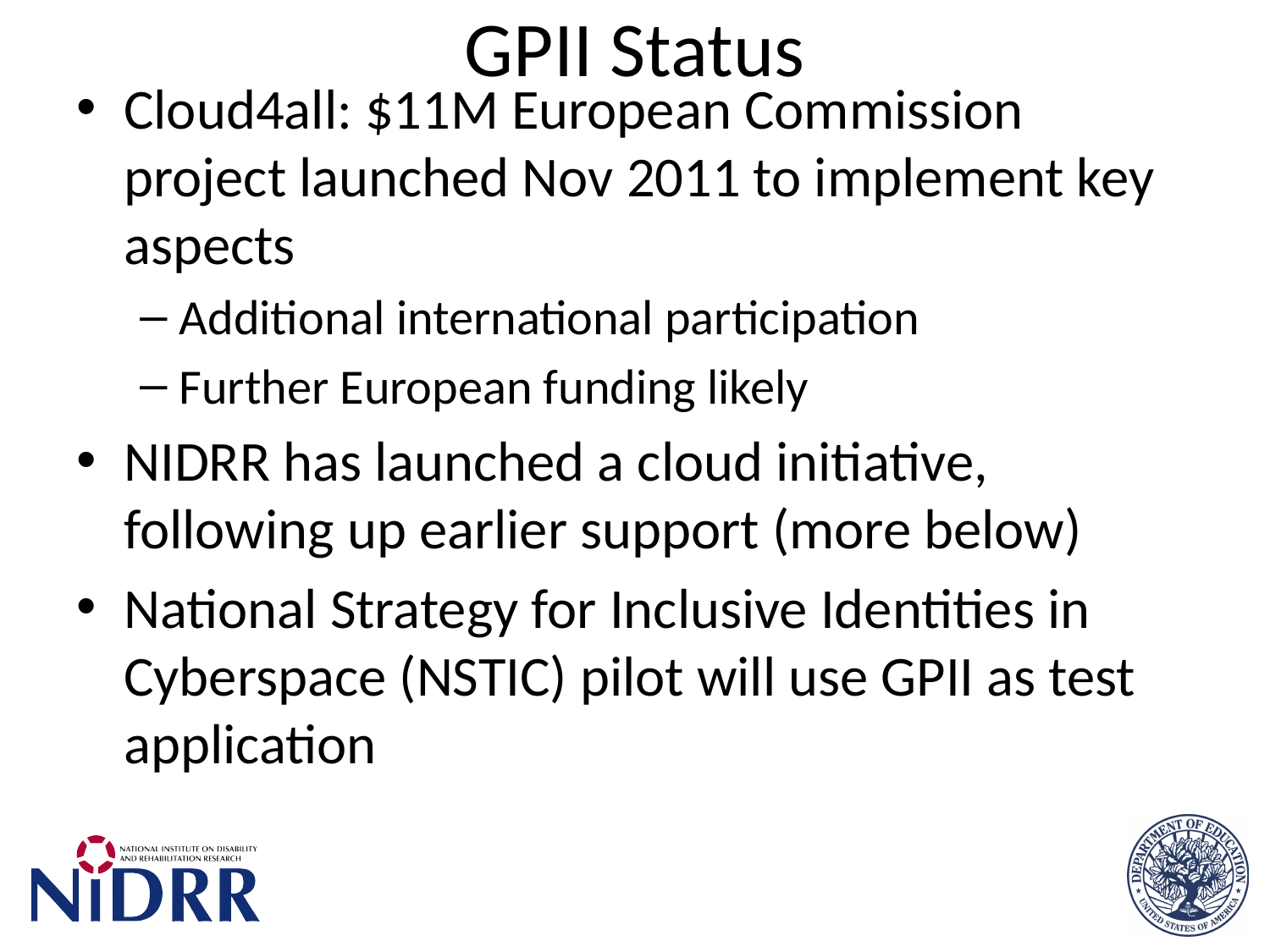

# GPII Status
Cloud4all: $11M European Commission project launched Nov 2011 to implement key aspects
Additional international participation
Further European funding likely
NIDRR has launched a cloud initiative, following up earlier support (more below)
National Strategy for Inclusive Identities in Cyberspace (NSTIC) pilot will use GPII as test application